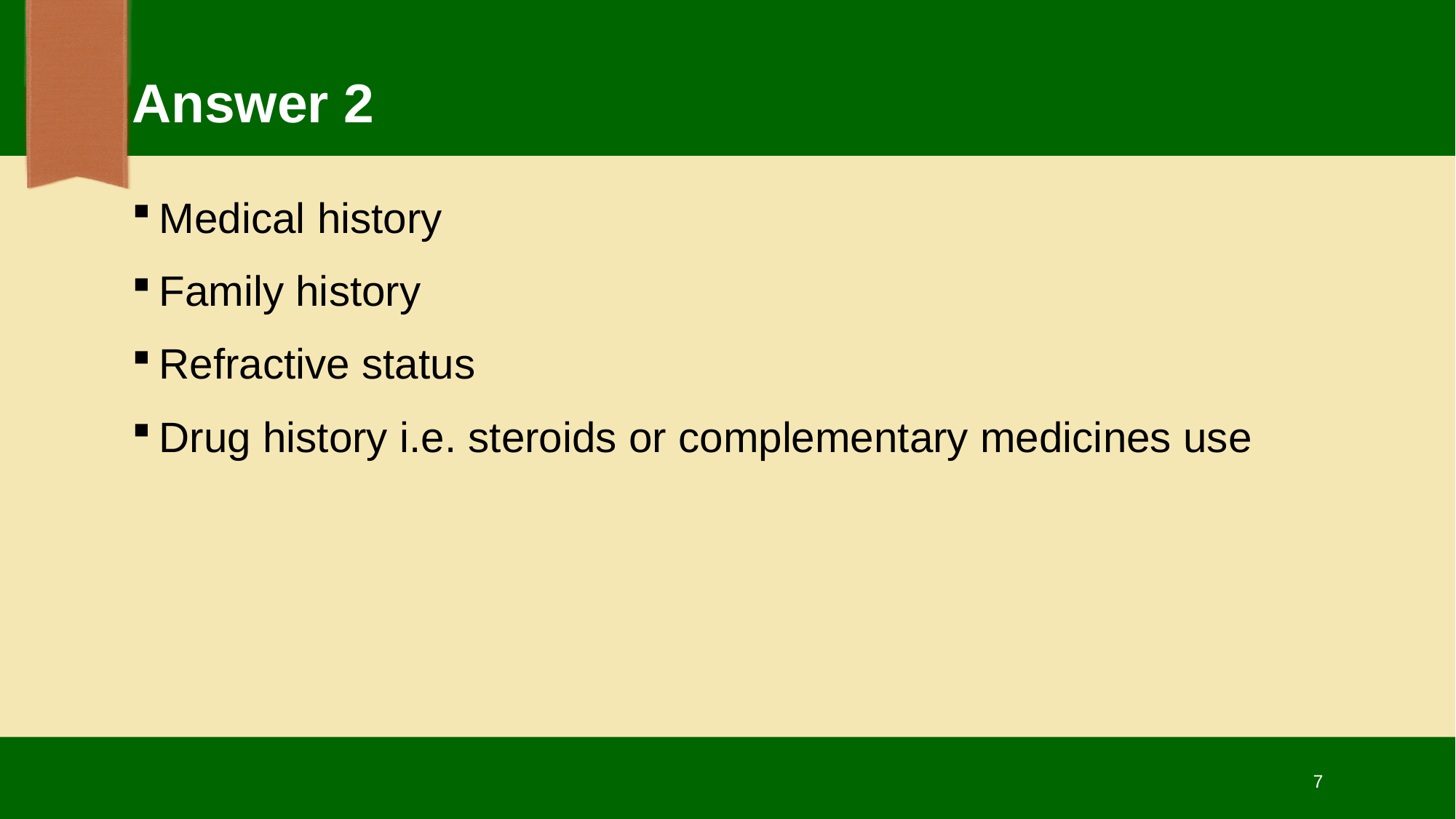

# Answer 2
Medical history
Family history
Refractive status
Drug history i.e. steroids or complementary medicines use
7